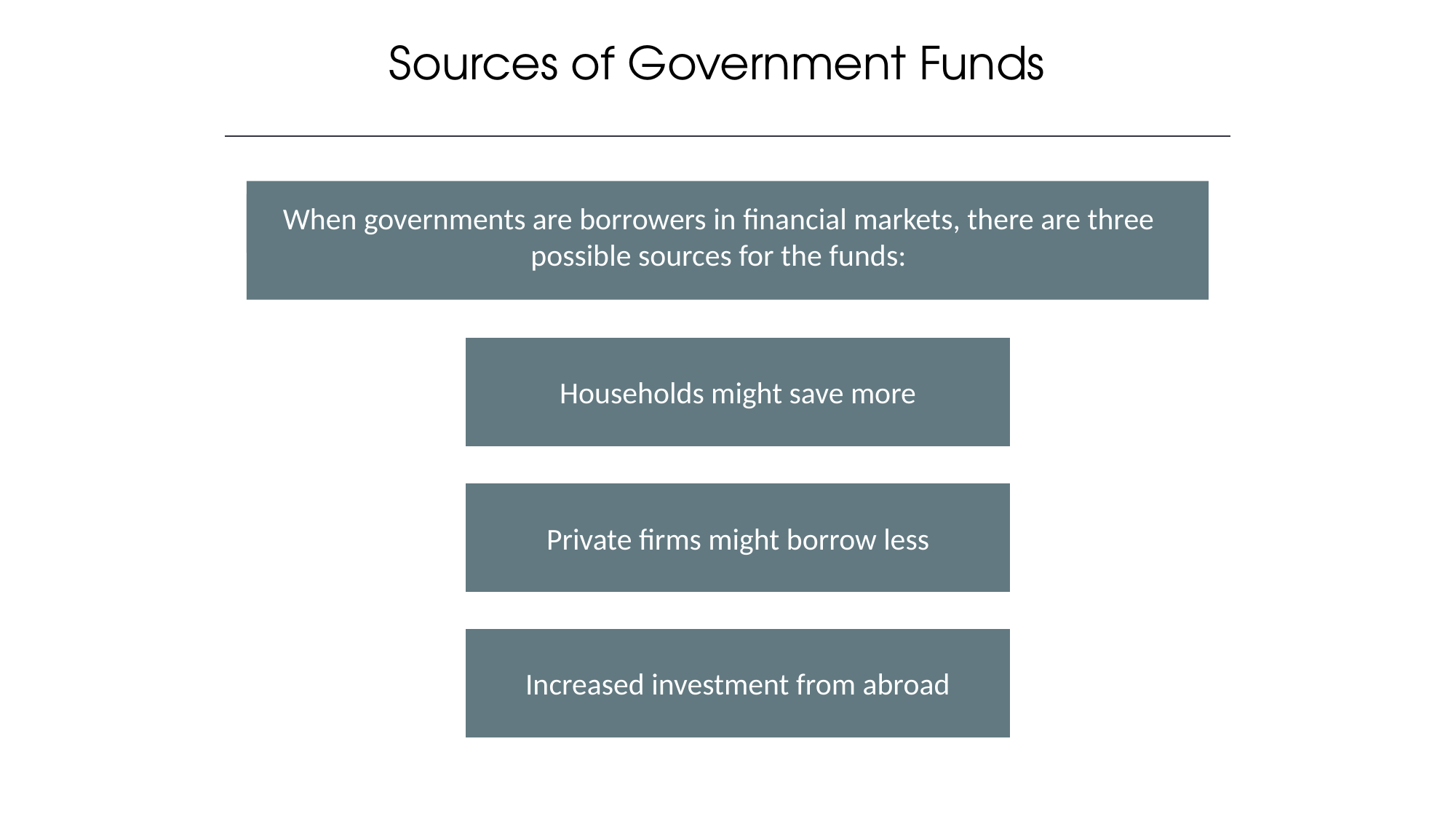

Sources of Government Funds
HAWKES LEARNING

When governments are borrowers in financial markets, there are three possible sources for the funds:
Households might save more
Private firms might borrow less
The CPI is subject to two types of bias: substitution bias and quality/new goods bias.
Both substitution bias and quality/new goods bias tend to overstate the negative impact of inflation on consumers.
Increased investment from abroad